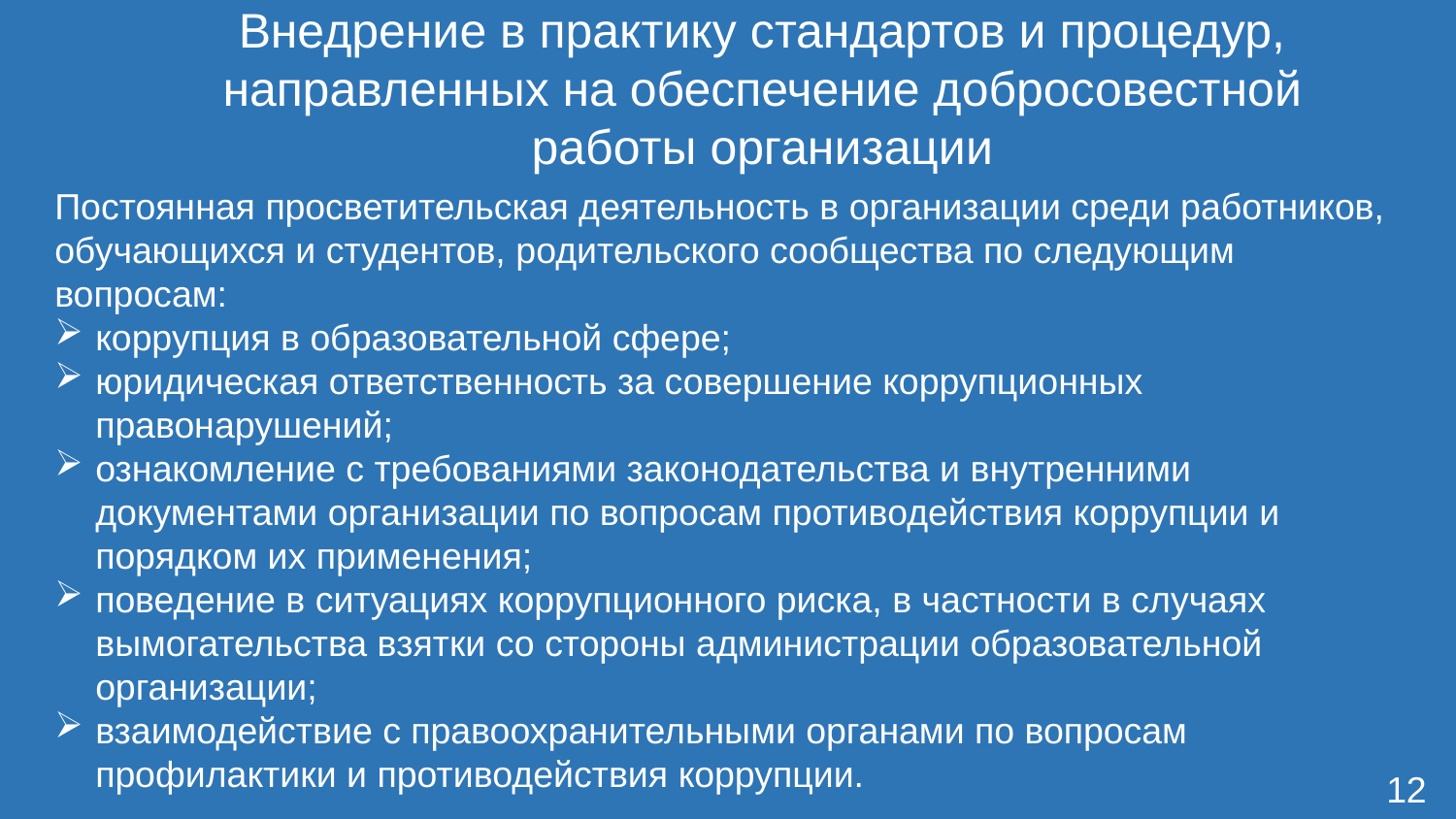

# Внедрение в практику стандартов и процедур, направленных на обеспечение добросовестной работы организации
Постоянная просветительская деятельность в организации среди работников, обучающихся и студентов, родительского сообщества по следующим вопросам:
коррупция в образовательной сфере;
юридическая ответственность за совершение коррупционных правонарушений;
ознакомление с требованиями законодательства и внутренними документами организации по вопросам противодействия коррупции и порядком их применения;
поведение в ситуациях коррупционного риска, в частности в случаях вымогательства взятки со стороны администрации образовательной организации;
взаимодействие с правоохранительными органами по вопросам профилактики и противодействия коррупции.

12